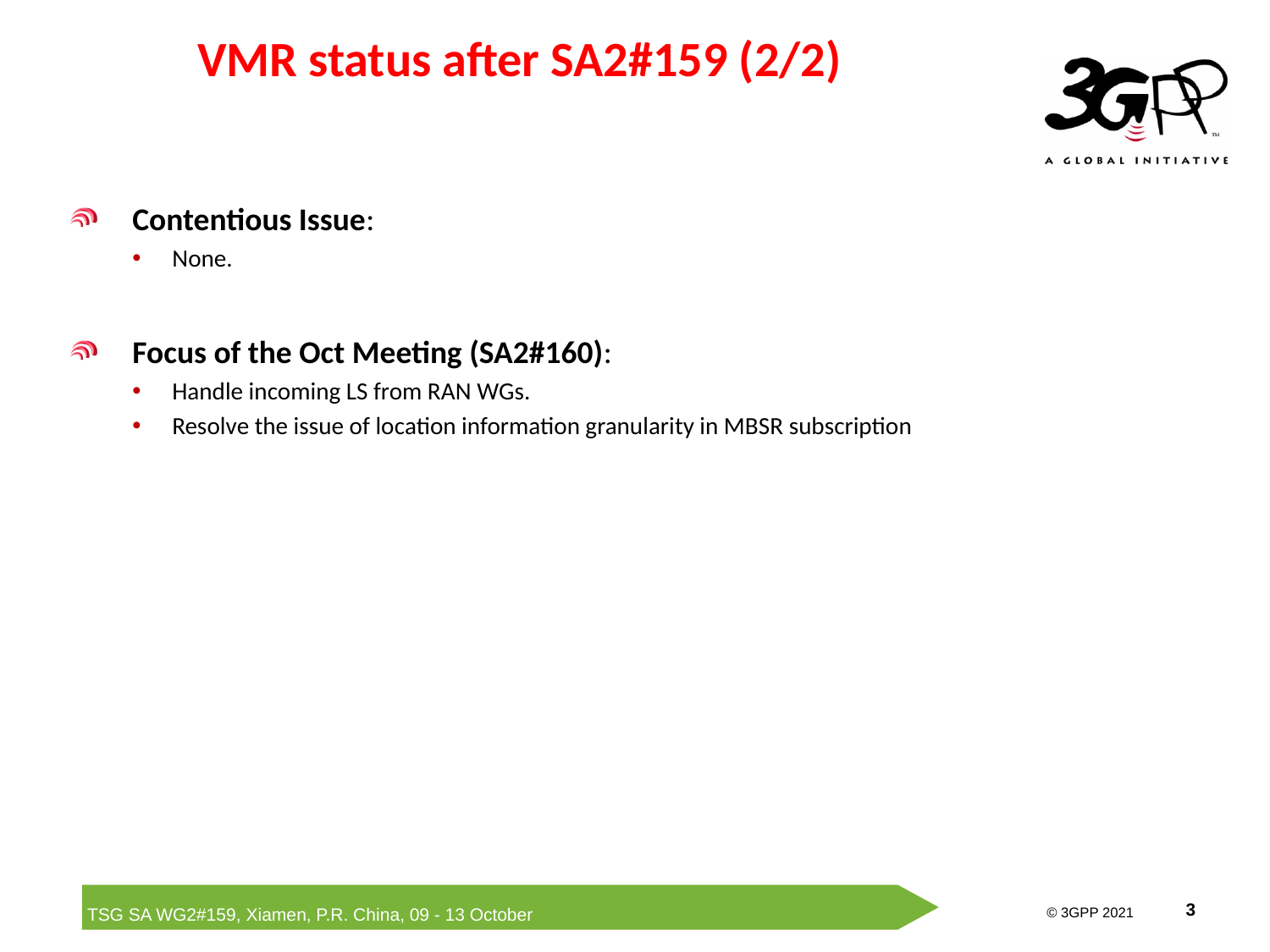

# VMR status after SA2#159 (2/2)
Contentious Issue:
None.

Focus of the Oct Meeting (SA2#160):
Handle incoming LS from RAN WGs.
Resolve the issue of location information granularity in MBSR subscription